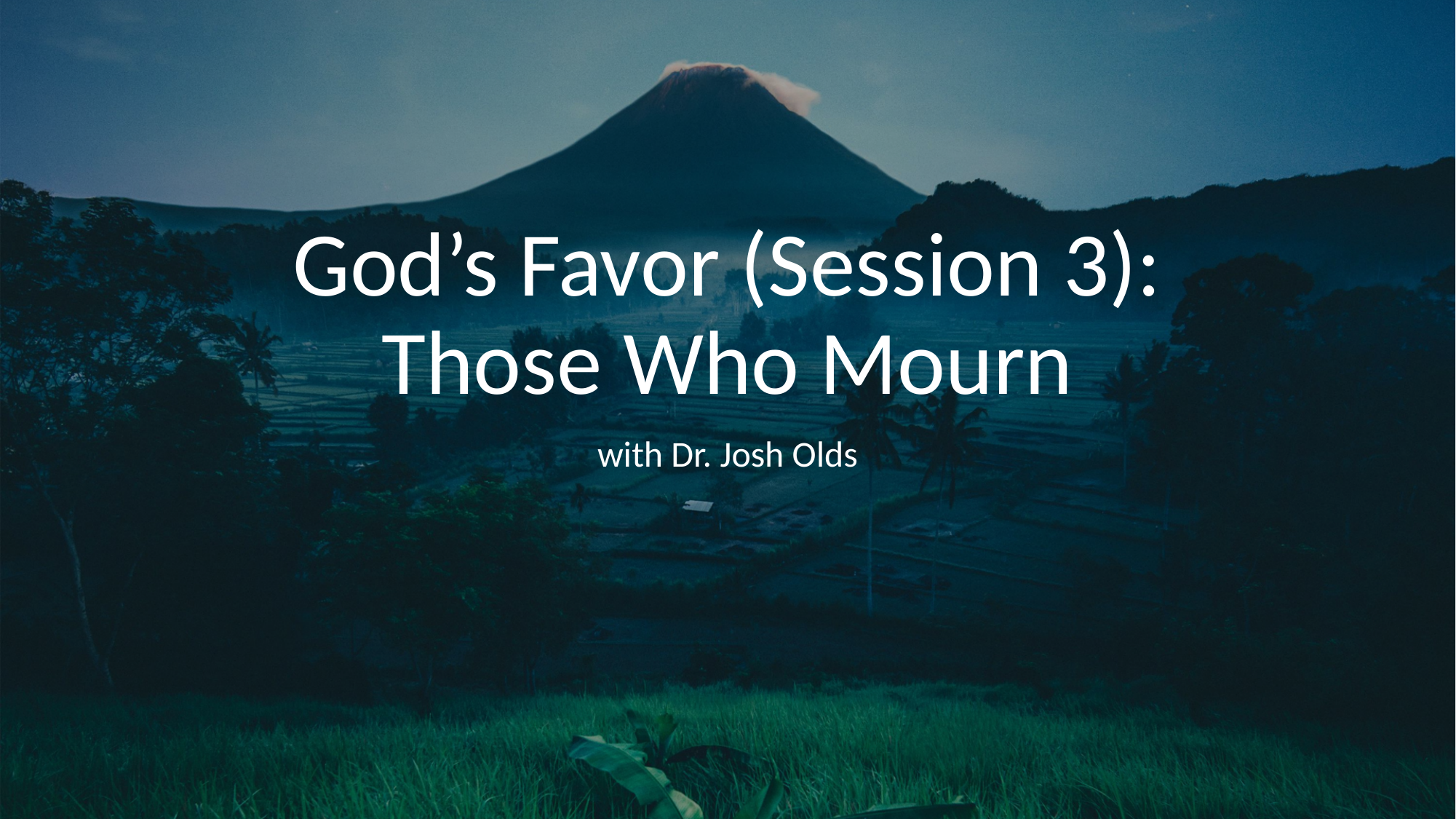

# God’s Favor (Session 3): Those Who Mourn
with Dr. Josh Olds